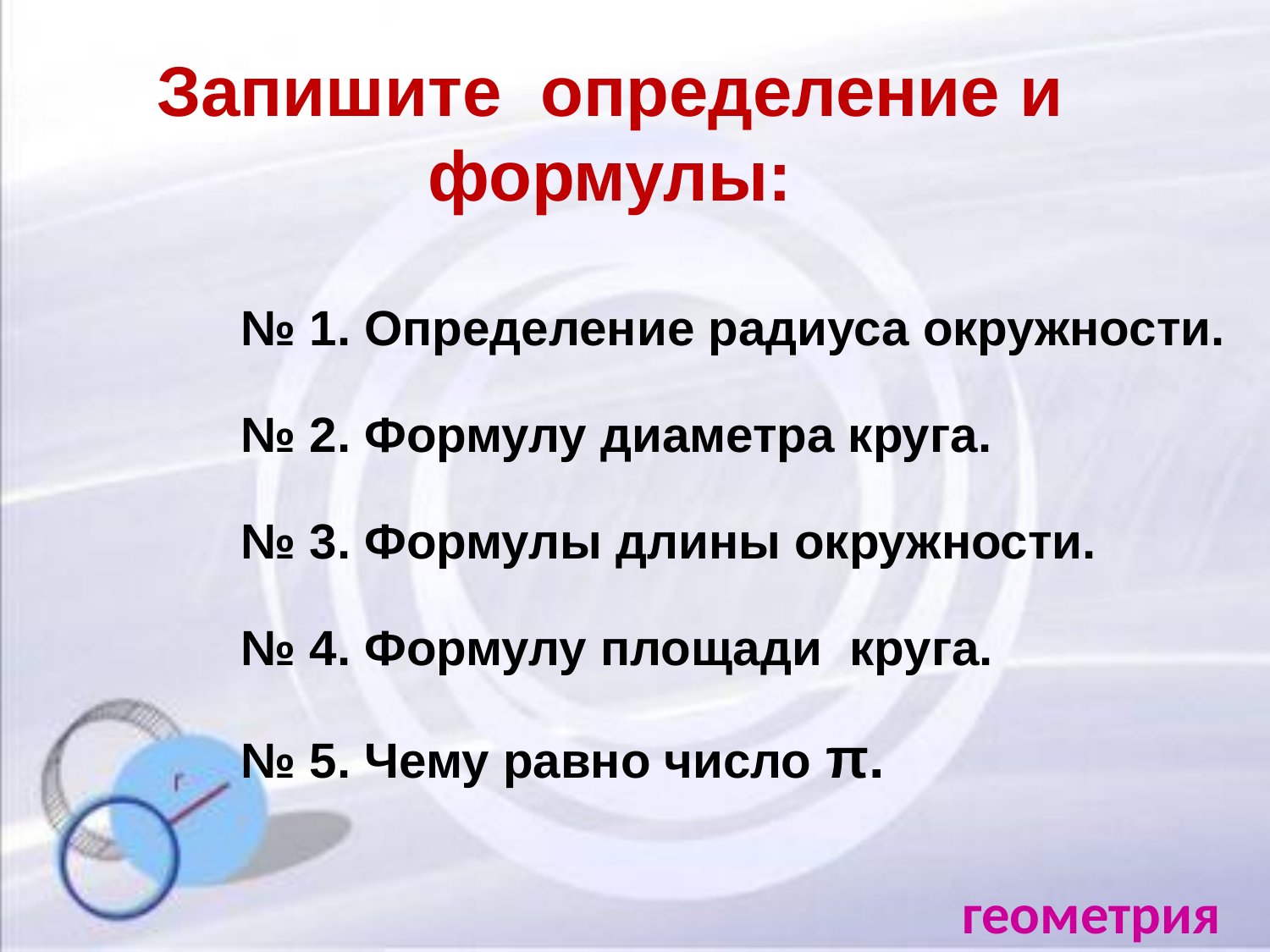

Запишите  определение и формулы:

№ 1. Определение радиуса окружности.

№ 2. Формулу диаметра круга.

№ 3. Формулы длины окружности.

№ 4. Формулу площади  круга.

№ 5. Чему равно число π.

геометрия